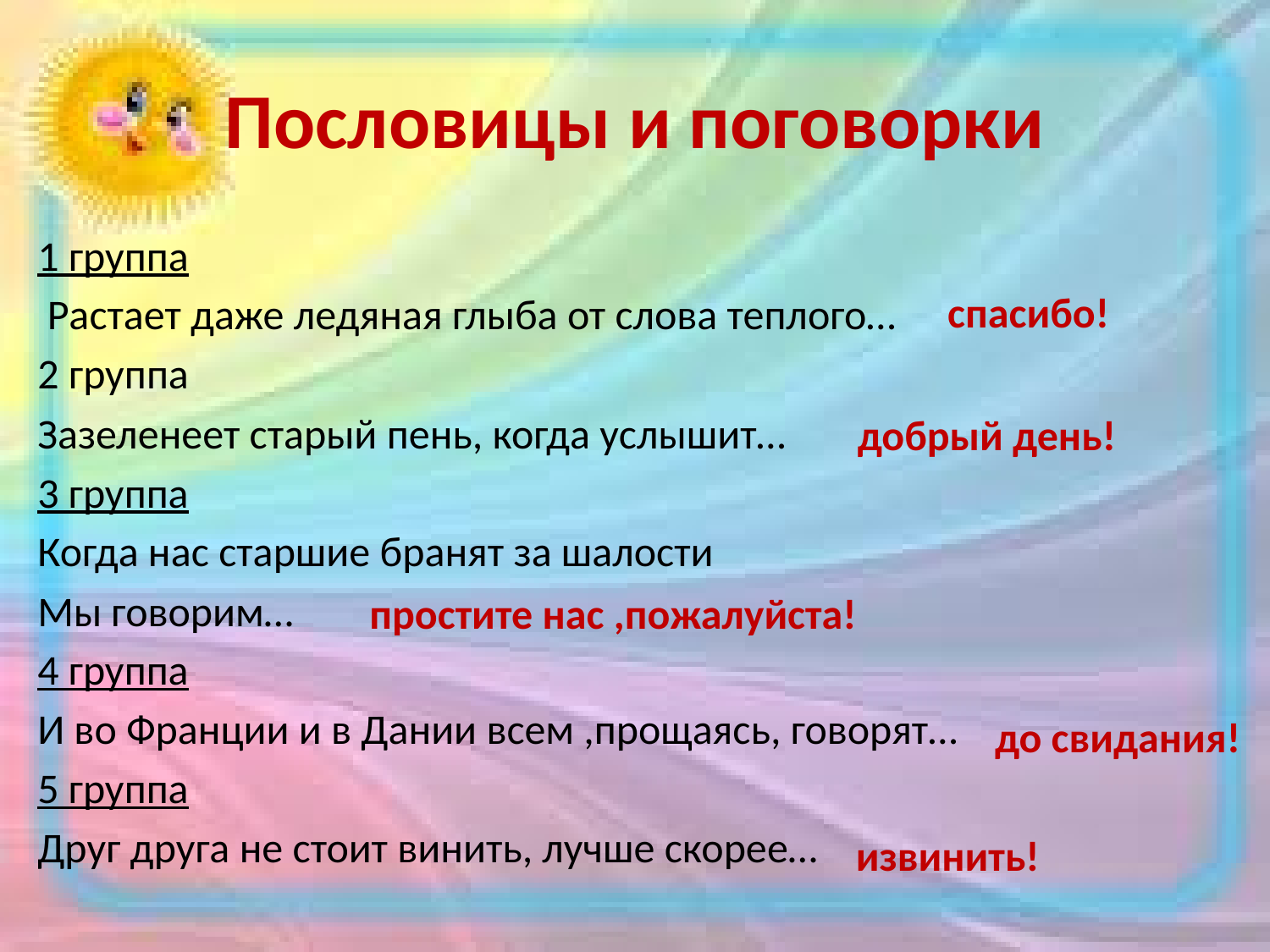

# Пословицы и поговорки
1 группа
 Растает даже ледяная глыба от слова теплого…
2 группа
Зазеленеет старый пень, когда услышит…
3 группа
Когда нас старшие бранят за шалости
Мы говорим…
4 группа
И во Франции и в Дании всем ,прощаясь, говорят…
5 группа
Друг друга не стоит винить, лучше скорее…
спасибо!
добрый день!
простите нас ,пожалуйста!
до свидания!
извинить!